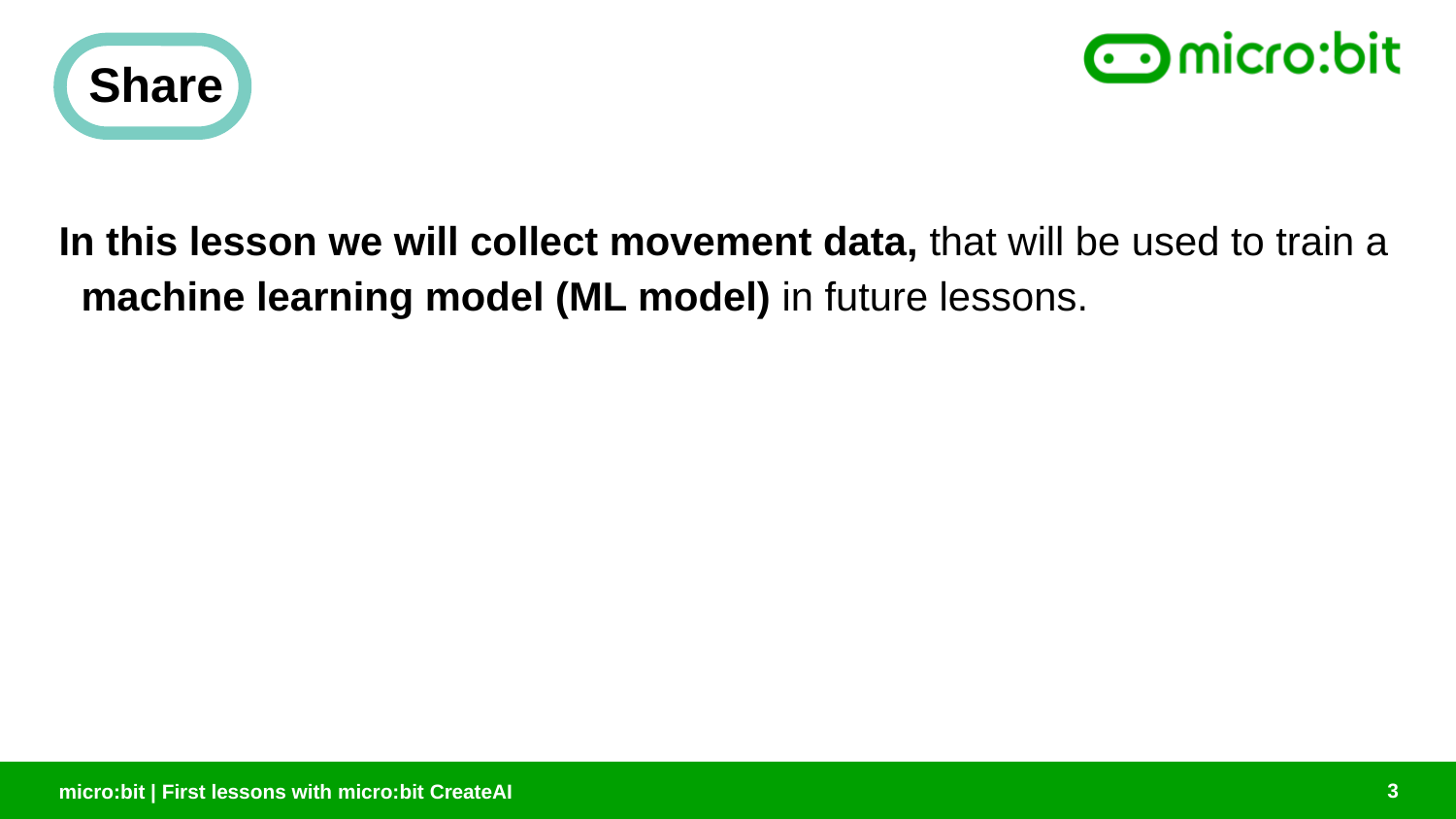

# Share page 1
Share

In this lesson we will collect movement data, that will be used to train a machine learning model (ML model) in future lessons.